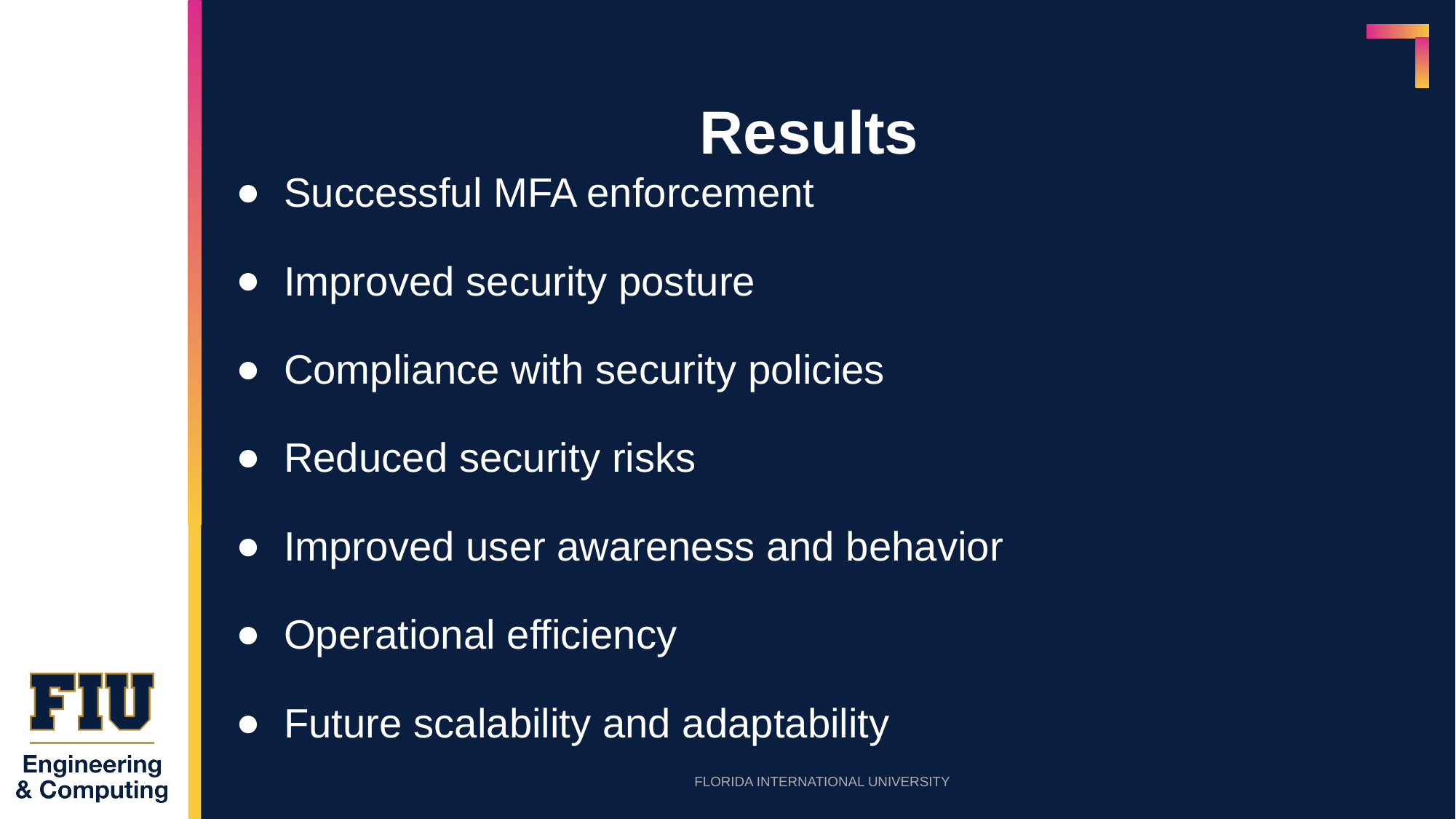

# Results
Successful MFA enforcement

Improved security posture

Compliance with security policies

Reduced security risks

Improved user awareness and behavior

Operational efficiency

Future scalability and adaptability